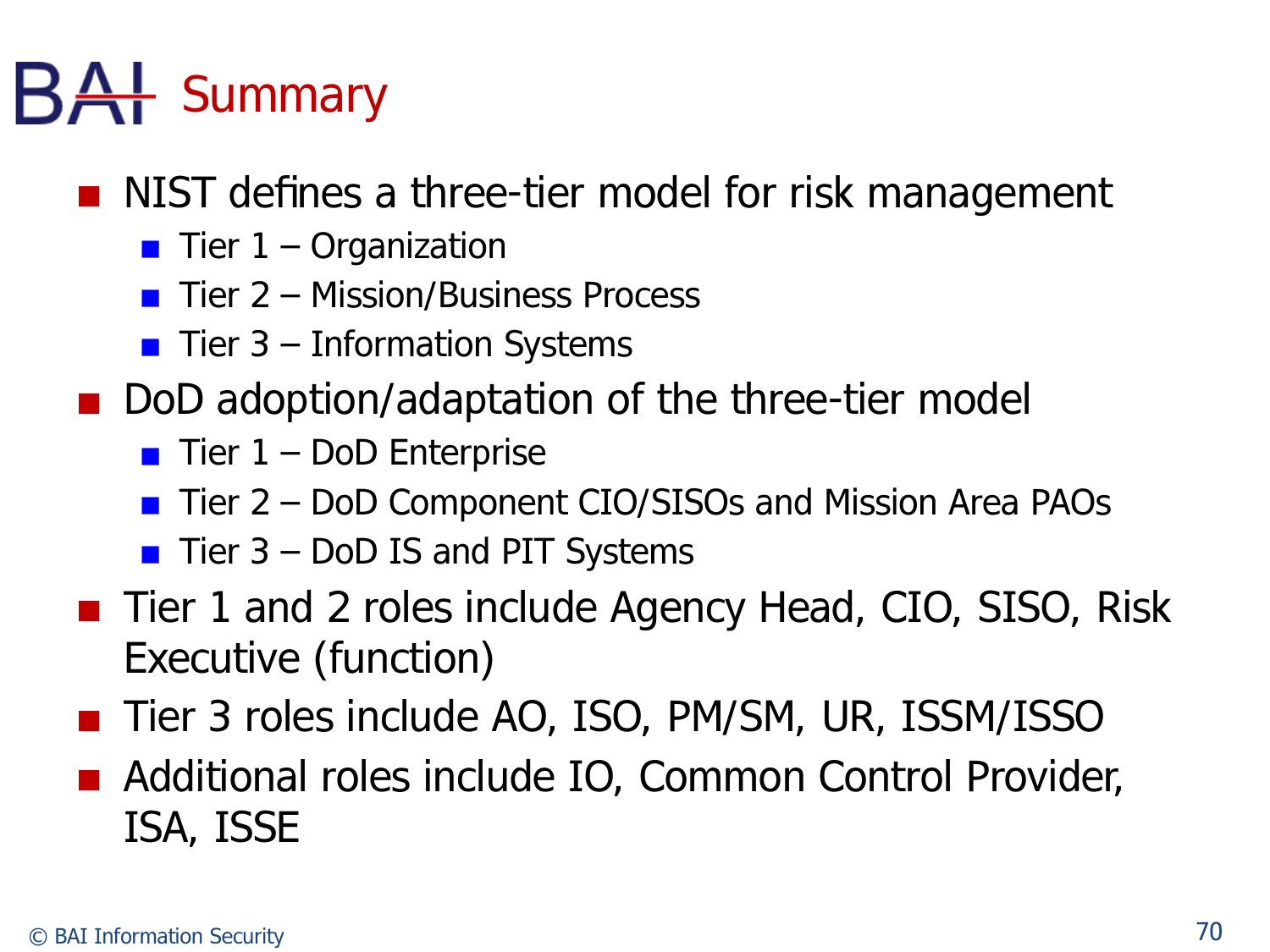

# Summary
NIST defines a three-tier model for risk management
Tier 1 – Organization
Tier 2 – Mission/Business Process
Tier 3 – Information Systems
DoD adoption/adaptation of the three-tier model
Tier 1 – DoD Enterprise
Tier 2 – DoD Component CIO/SISOs and Mission Area PAOs
Tier 3 – DoD IS and PIT Systems
Tier 1 and 2 roles include Agency Head, CIO, SISO, Risk Executive (function)
Tier 3 roles include AO, ISO, PM/SM, UR, ISSM/ISSO
Additional roles include IO, Common Control Provider, ISA, ISSE